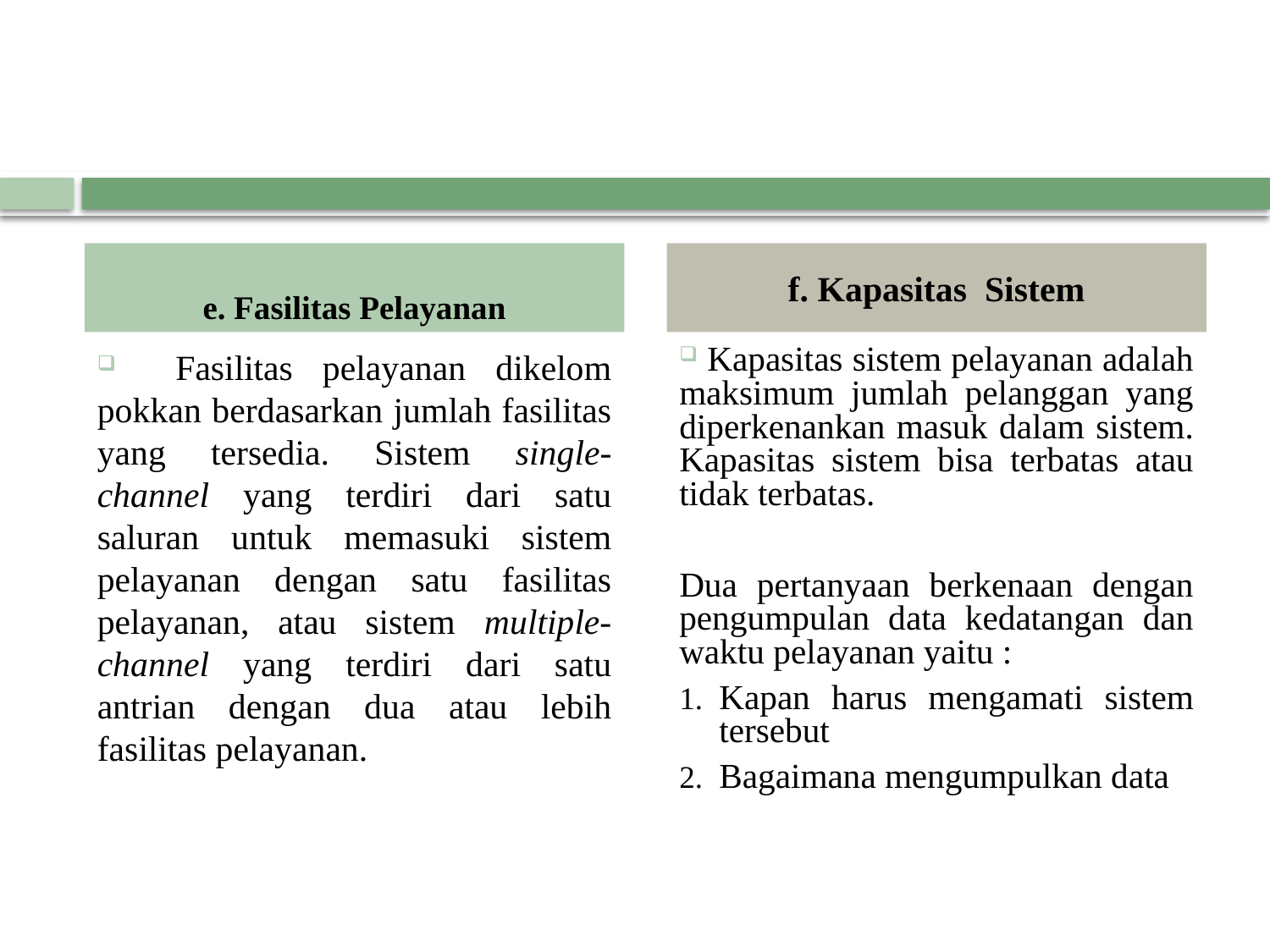

e. Fasilitas Pelayanan

f. Kapasitas  Sistem
  Fasilitas pelayanan dikelom pokkan berdasarkan jumlah fasilitas yang tersedia. Sistem single-channel yang terdiri dari satu saluran untuk memasuki sistem pelayanan dengan satu fasilitas pelayanan, atau sistem multiple-channel yang terdiri dari satu antrian dengan dua atau lebih fasilitas pelayanan.

 Kapasitas sistem pelayanan adalah maksimum jumlah pelanggan yang diperkenankan masuk dalam sistem. Kapasitas sistem bisa terbatas atau tidak terbatas.

Dua pertanyaan berkenaan dengan pengumpulan data kedatangan dan waktu pelayanan yaitu :
Kapan harus mengamati sistem tersebut
Bagaimana mengumpulkan data